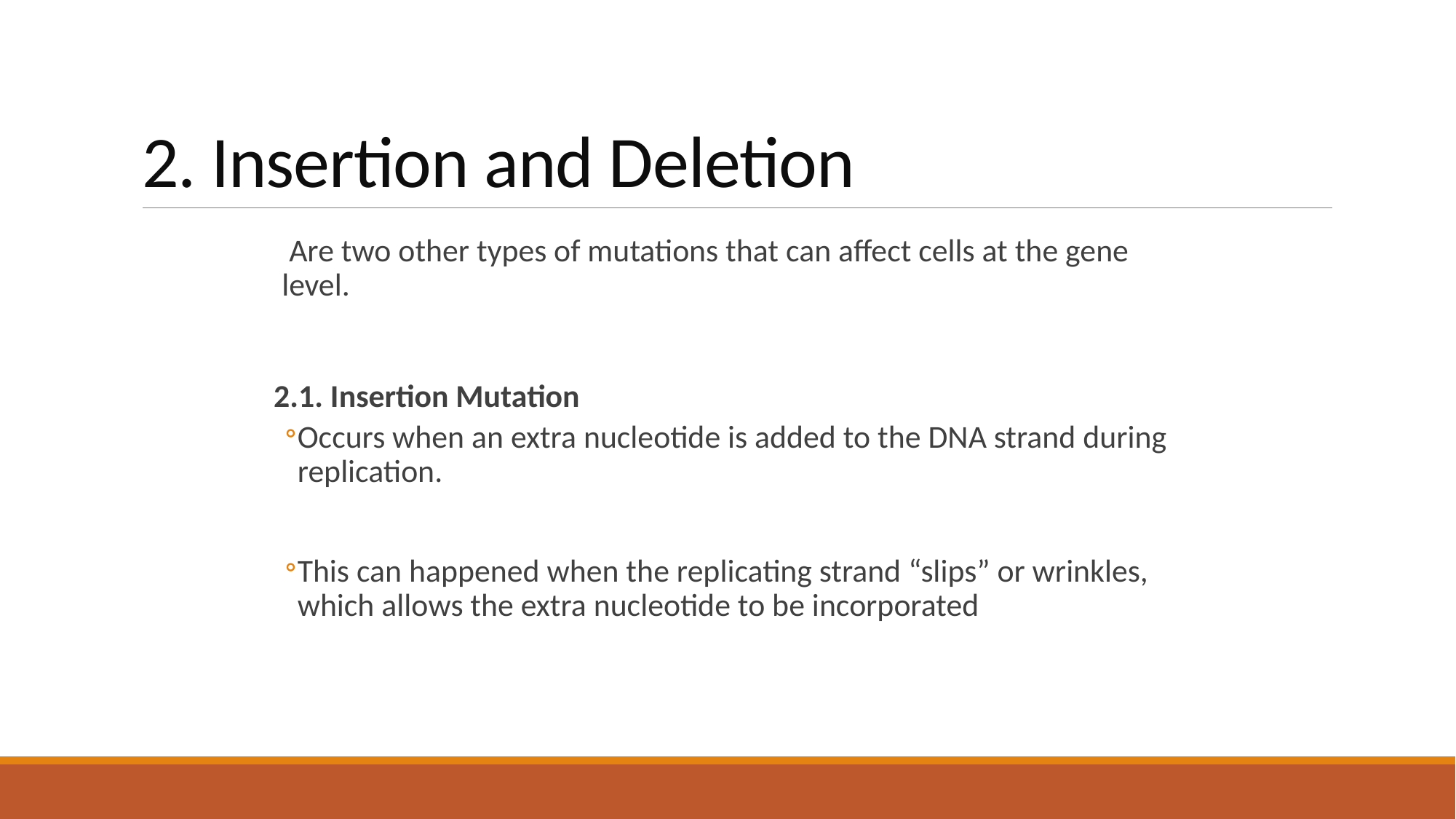

# 2. Insertion and Deletion
 Are two other types of mutations that can affect cells at the gene level.

2.1. Insertion Mutation
Occurs when an extra nucleotide is added to the DNA strand during replication.

This can happened when the replicating strand “slips” or wrinkles, which allows the extra nucleotide to be incorporated